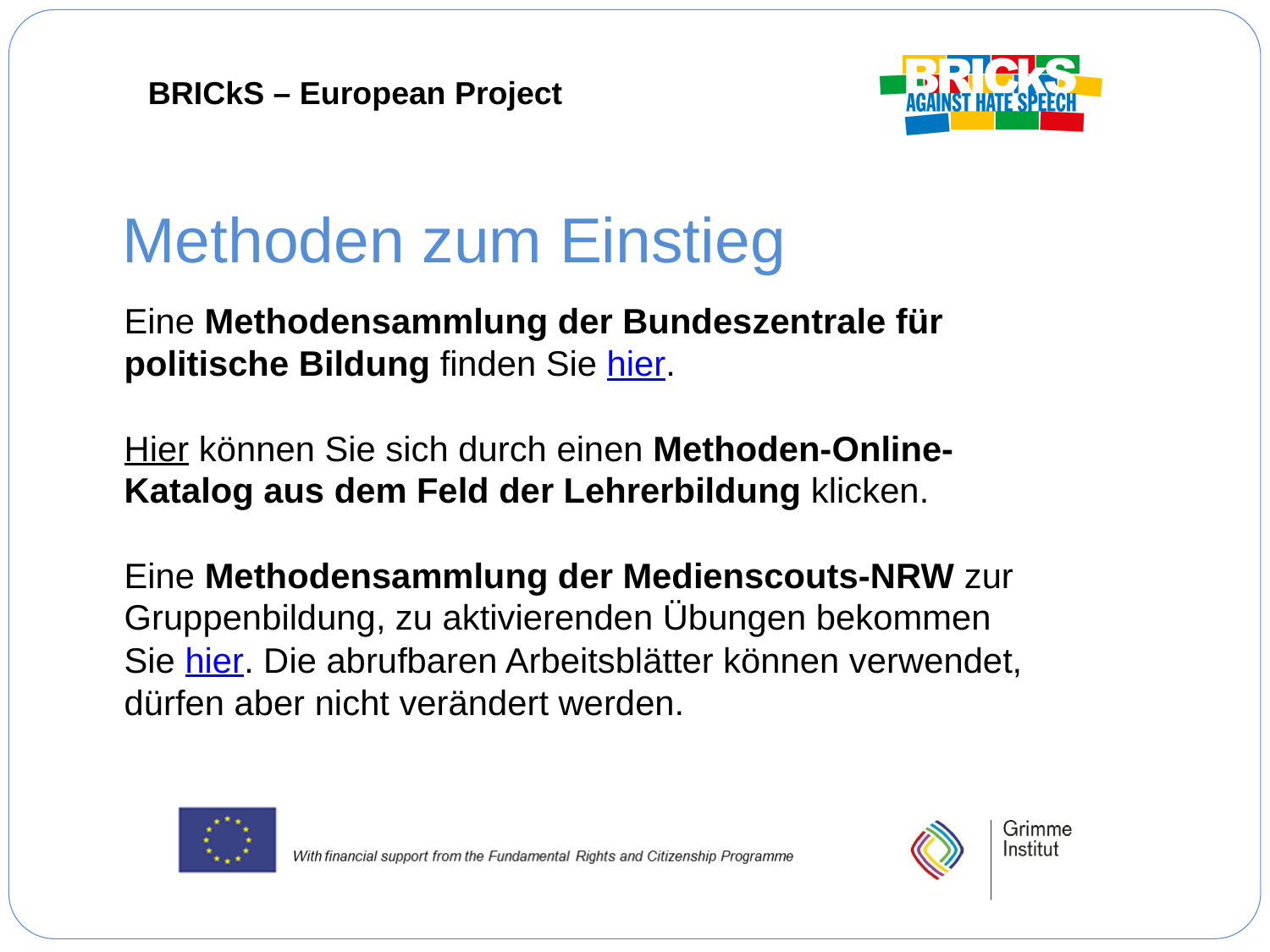

Methoden zum Einstieg
Eine Methodensammlung der Bundeszentrale für politische Bildung finden Sie hier.
Hier können Sie sich durch einen Methoden-Online-Katalog aus dem Feld der Lehrerbildung klicken.

Eine Methodensammlung der Medienscouts-NRW zur Gruppenbildung, zu aktivierenden Übungen bekommen Sie hier. Die abrufbaren Arbeitsblätter können verwendet, dürfen aber nicht verändert werden.